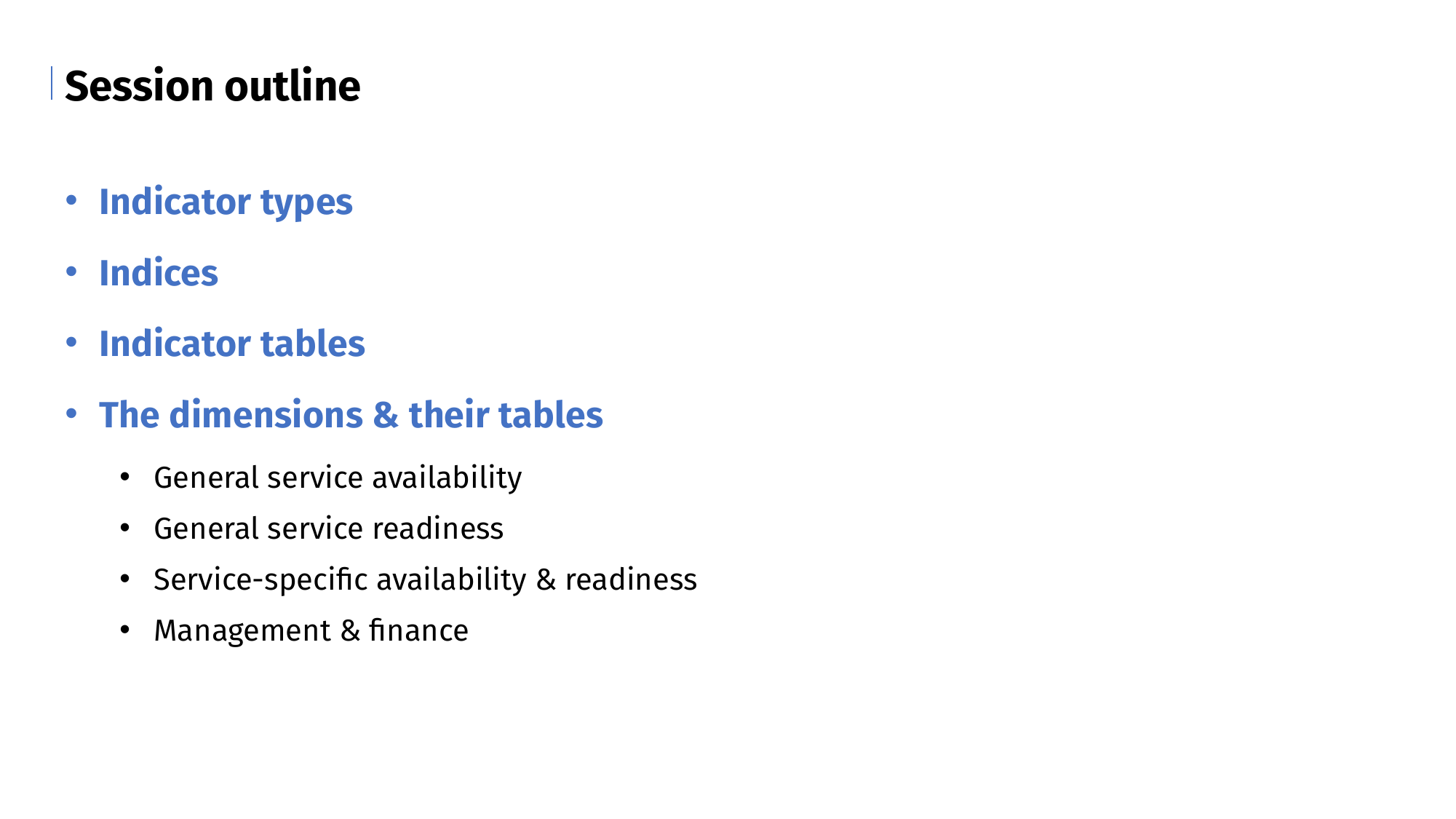

Session outline
Indicator types
Indices
Indicator tables
The dimensions & their tables
General service availability
General service readiness
Service-specific availability & readiness
Management & finance